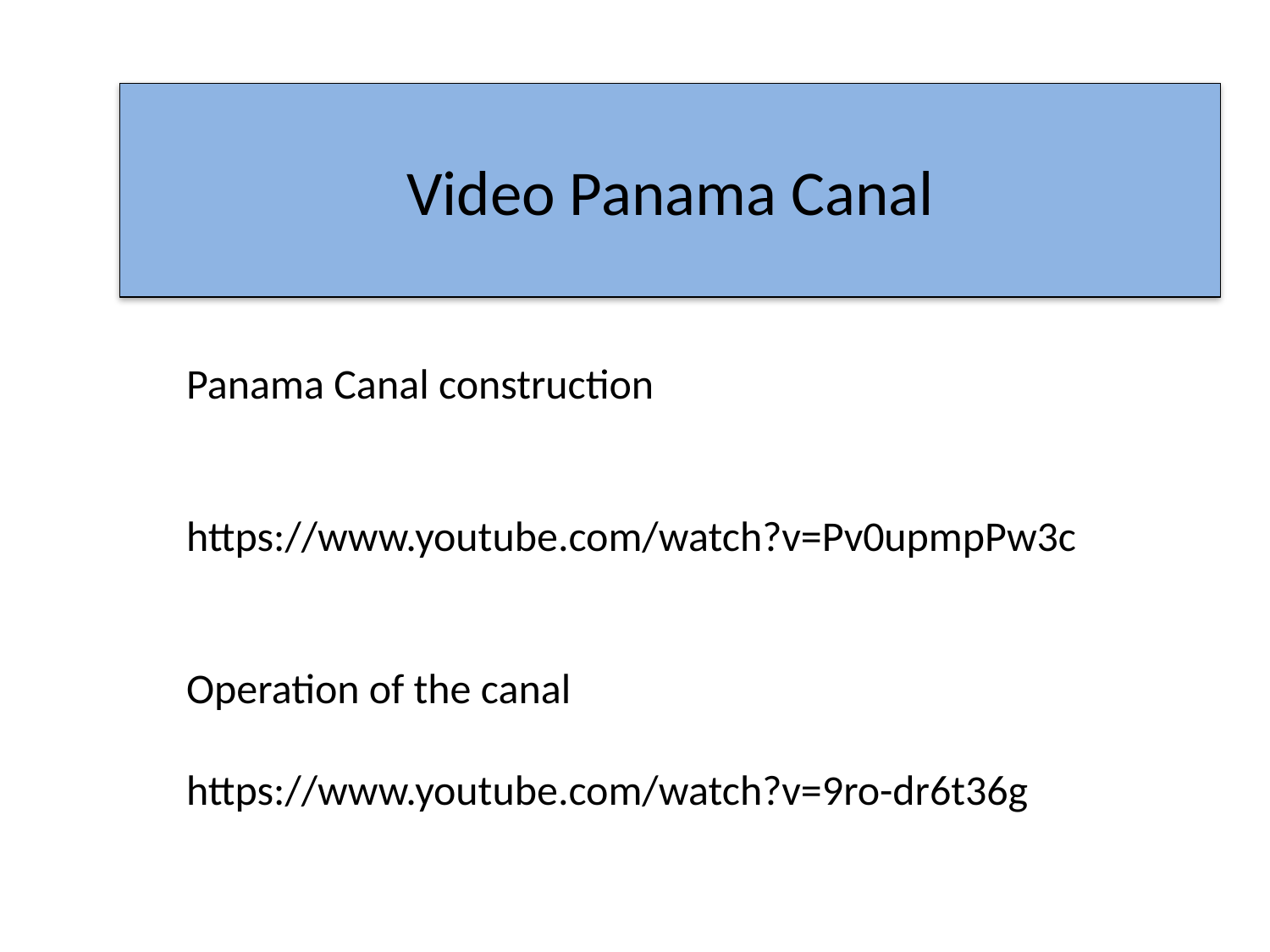

Video Panama Canal
Panama Canal construction

https://www.youtube.com/watch?v=Pv0upmpPw3c

Operation of the canal

https://www.youtube.com/watch?v=9ro-dr6t36g